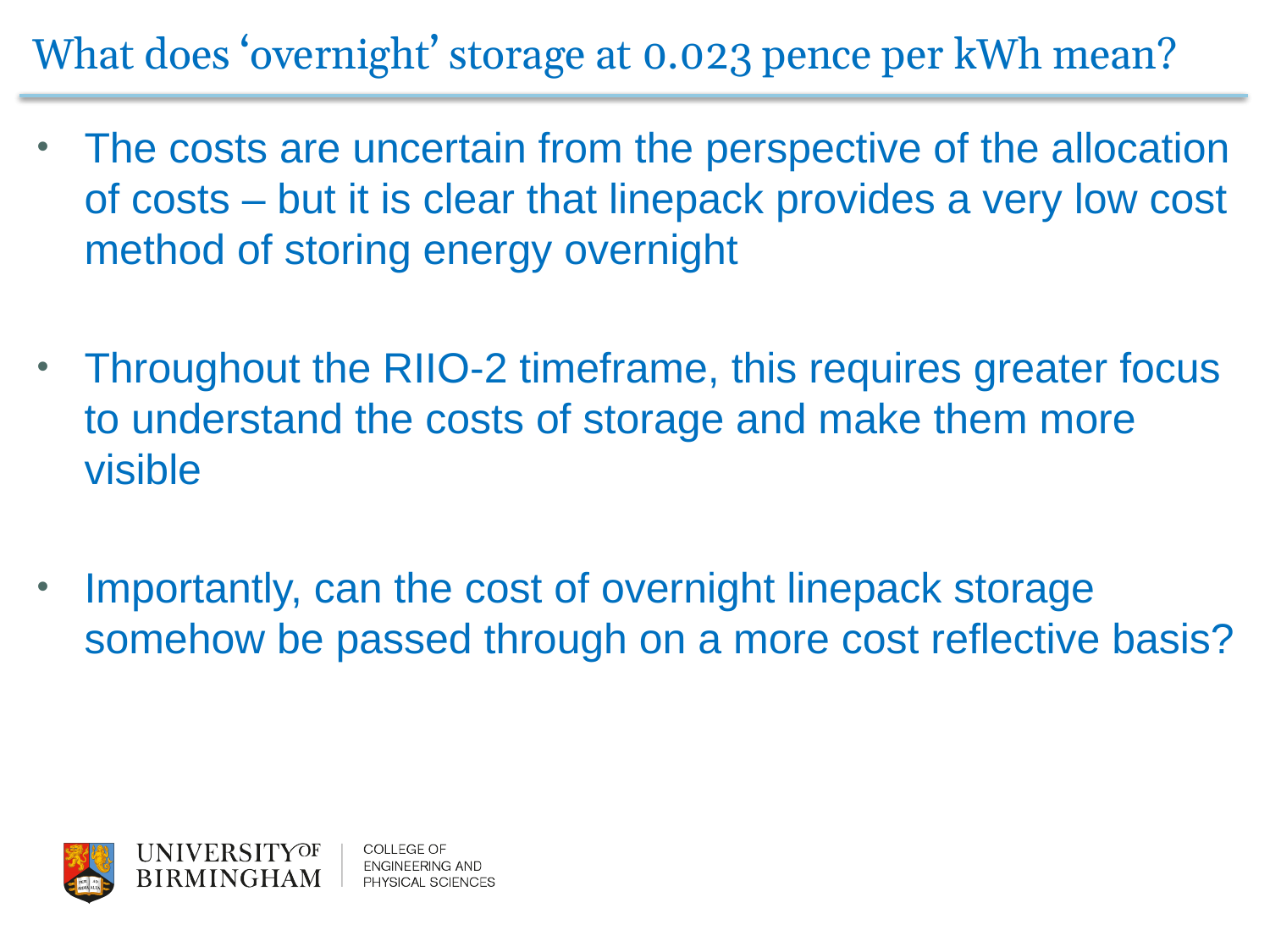

# What does ‘overnight’ storage at 0.023 pence per kWh mean?
The costs are uncertain from the perspective of the allocation of costs – but it is clear that linepack provides a very low cost method of storing energy overnight

Throughout the RIIO-2 timeframe, this requires greater focus to understand the costs of storage and make them more visible

Importantly, can the cost of overnight linepack storage somehow be passed through on a more cost reflective basis?